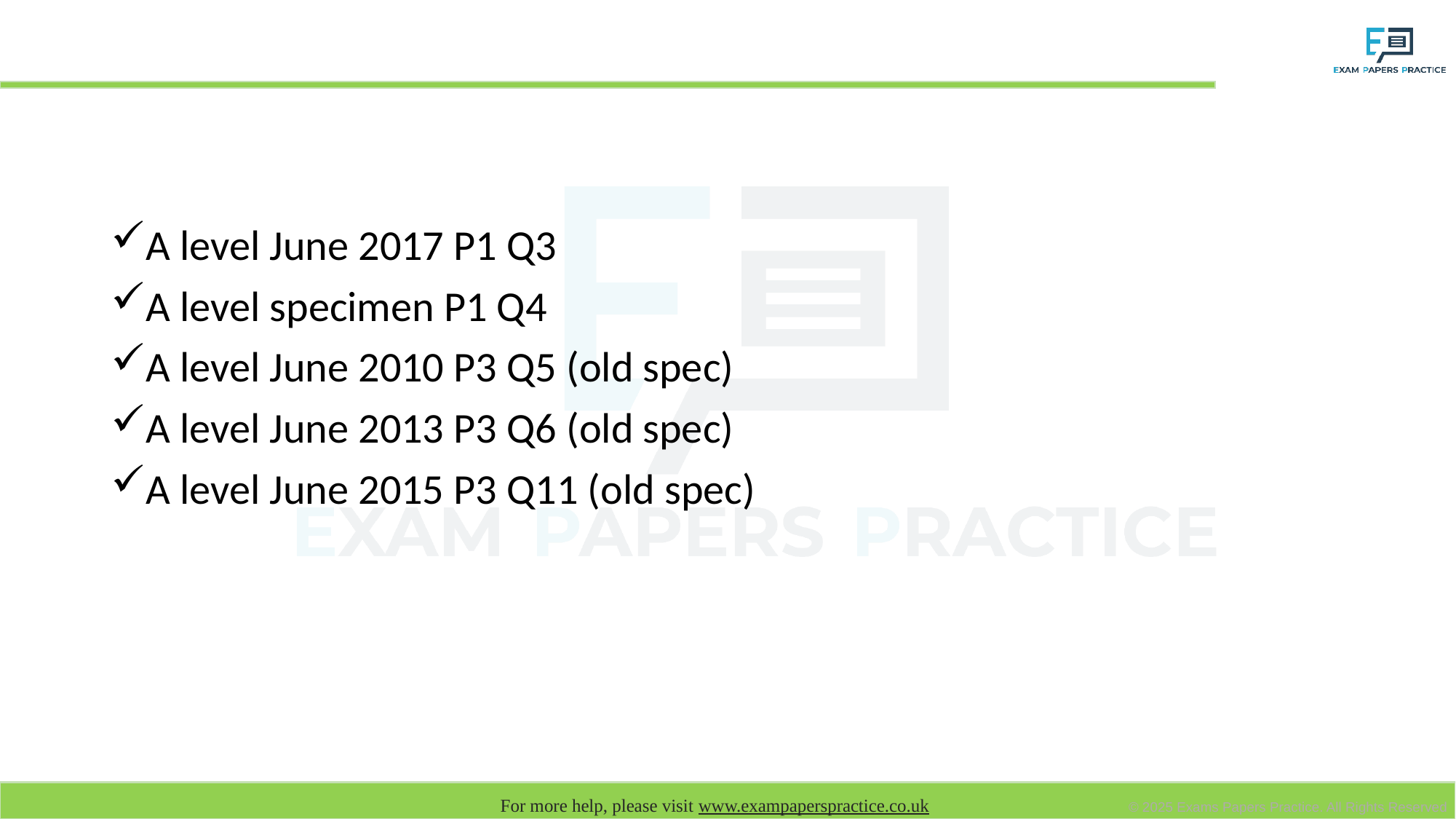

# Past paper questions (AQA)
A level June 2017 P1 Q3
A level specimen P1 Q4
A level June 2010 P3 Q5 (old spec)
A level June 2013 P3 Q6 (old spec)
A level June 2015 P3 Q11 (old spec)